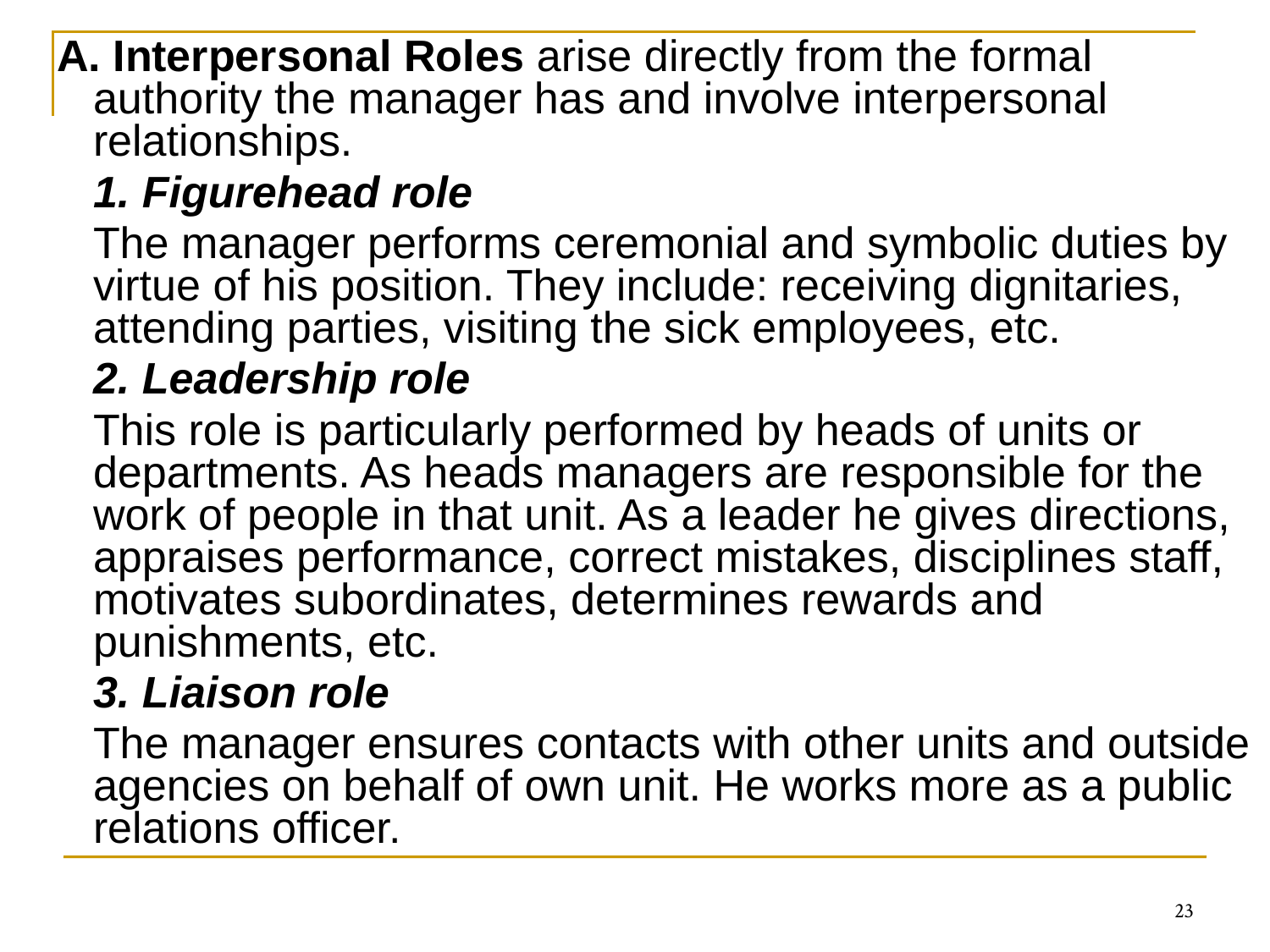

A. Interpersonal Roles arise directly from the formal authority the manager has and involve interpersonal relationships.
	1. Figurehead role
	The manager performs ceremonial and symbolic duties by virtue of his position. They include: receiving dignitaries, attending parties, visiting the sick employees, etc.
	2. Leadership role
	This role is particularly performed by heads of units or departments. As heads managers are responsible for the work of people in that unit. As a leader he gives directions, appraises performance, correct mistakes, disciplines staff, motivates subordinates, determines rewards and punishments, etc.
	3. Liaison role
	The manager ensures contacts with other units and outside agencies on behalf of own unit. He works more as a public relations officer.
23